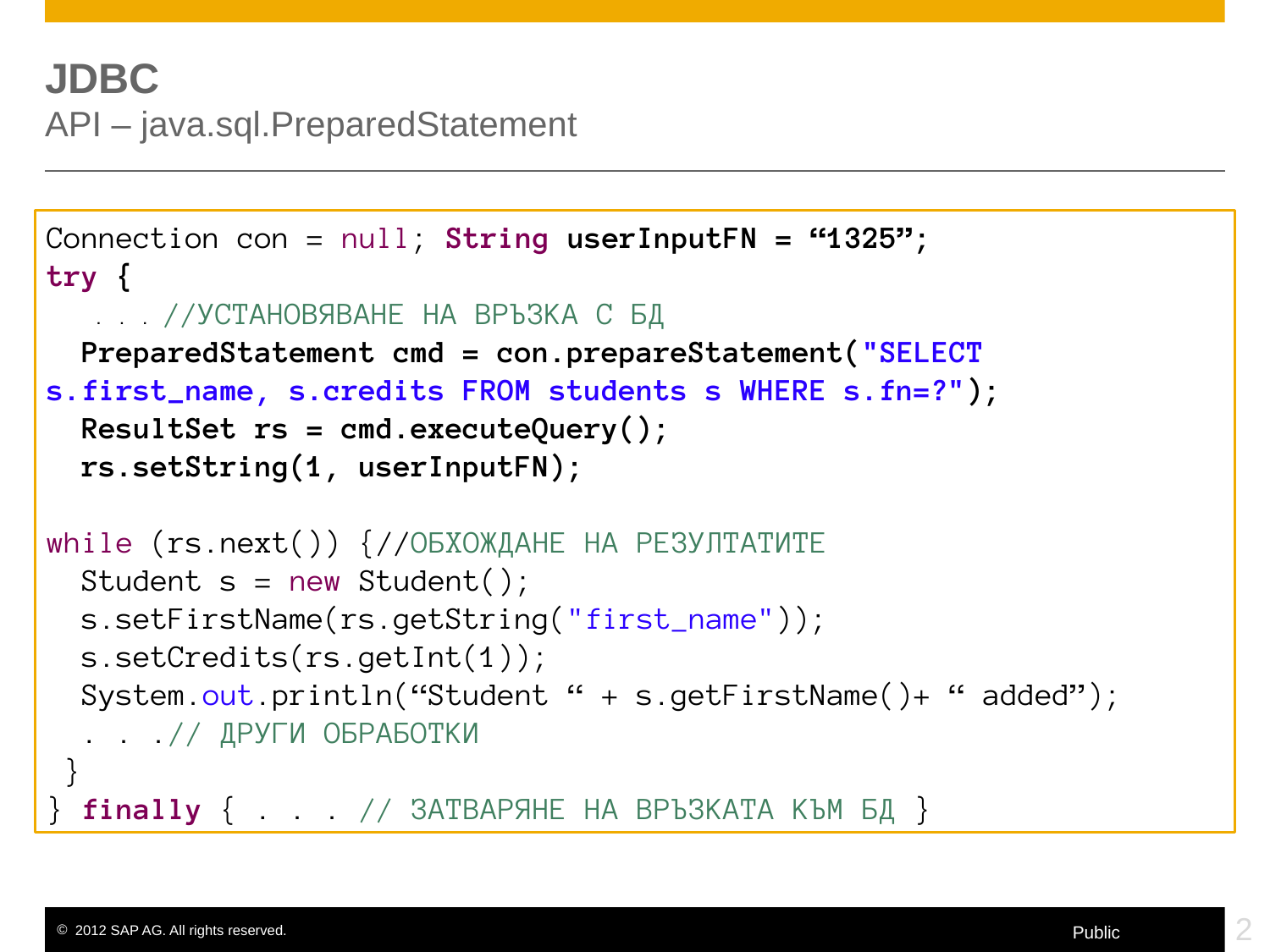

# JDBC API – java.sql.PreparedStatement
Connection con = null; String userInputFN = “1325”;
try {
    . . . //УСТАНОВЯВАНЕ НА ВРЪЗКА С БД
  PreparedStatement cmd = con.prepareStatement("SELECT s.first_name, s.credits FROM students s WHERE s.fn=?");
  ResultSet rs = cmd.executeQuery();
  rs.setString(1, userInputFN);

while (rs.next()) {//ОБХОЖДАНЕ НА РЕЗУЛТАТИТЕ
  Student s = new Student();
  s.setFirstName(rs.getString("first_name"));
  s.setCredits(rs.getInt(1));
  System.out.println(“Student “ + s.getFirstName()+ “ added”);
  . . .// ДРУГИ ОБРАБОТКИ
 }
} finally { . . . // ЗАТВАРЯНЕ НА ВРЪЗКАТА КЪМ БД }
2